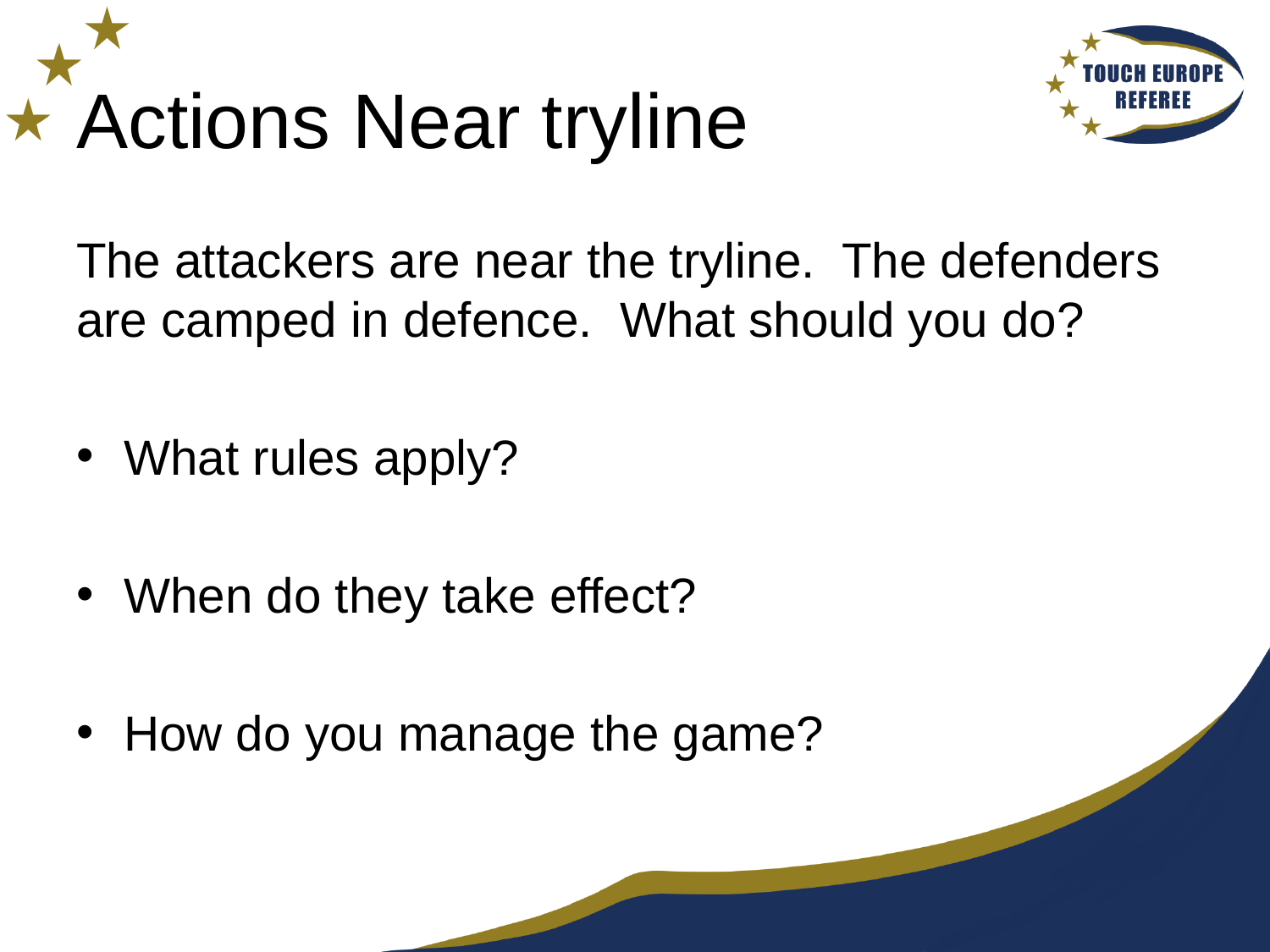

# Actions Near tryline
The attackers are near the tryline.  The defenders are camped in defence.  What should you do?

What rules apply?

When do they take effect?

How do you manage the game?